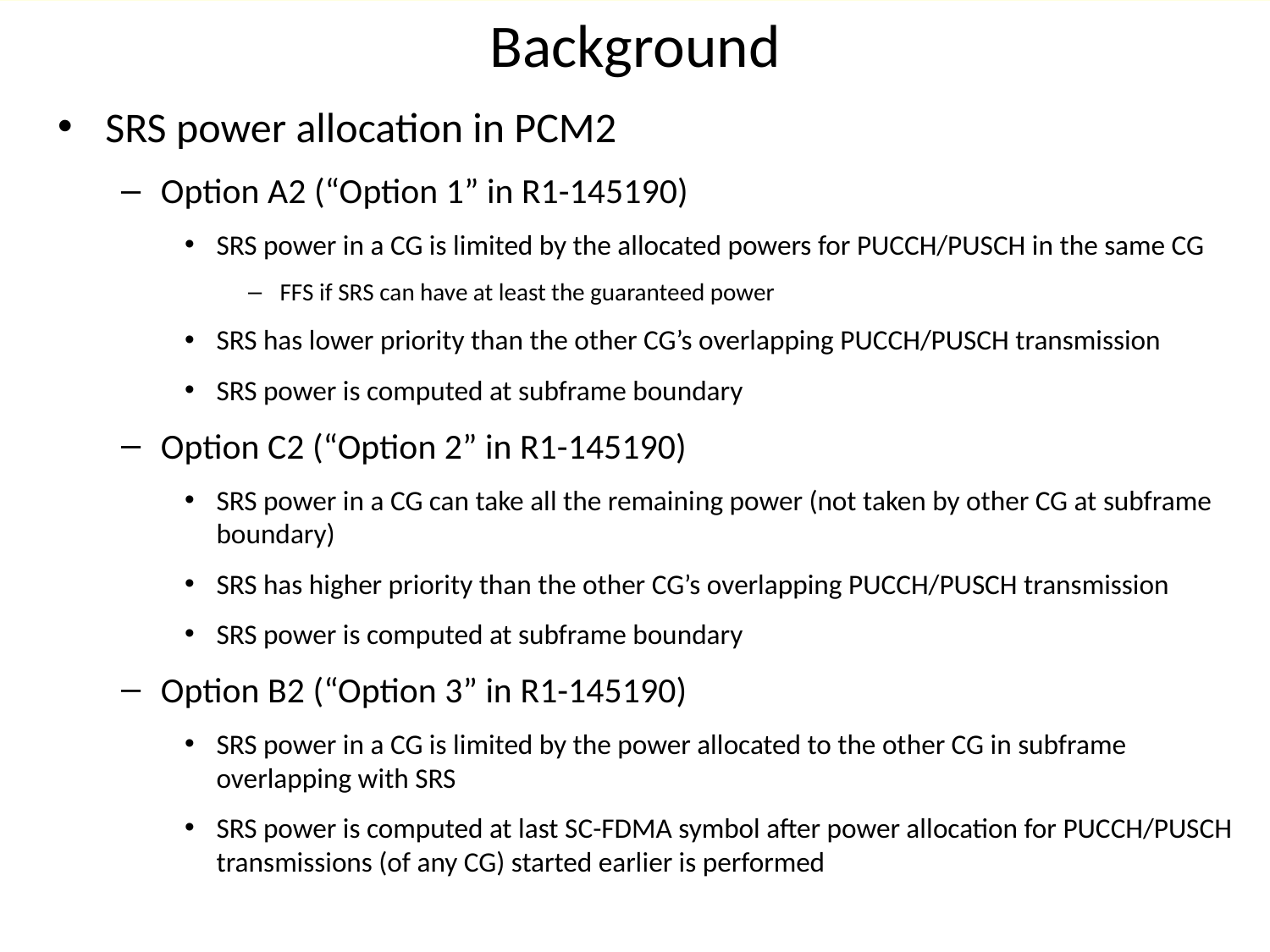

# Background

SRS power allocation in PCM2
Option A2 (“Option 1” in R1-145190)
SRS power in a CG is limited by the allocated powers for PUCCH/PUSCH in the same CG
FFS if SRS can have at least the guaranteed power
SRS has lower priority than the other CG’s overlapping PUCCH/PUSCH transmission
SRS power is computed at subframe boundary
Option C2 (“Option 2” in R1-145190)
SRS power in a CG can take all the remaining power (not taken by other CG at subframe boundary)
SRS has higher priority than the other CG’s overlapping PUCCH/PUSCH transmission
SRS power is computed at subframe boundary
Option B2 (“Option 3” in R1-145190)
SRS power in a CG is limited by the power allocated to the other CG in subframe overlapping with SRS
SRS power is computed at last SC-FDMA symbol after power allocation for PUCCH/PUSCH transmissions (of any CG) started earlier is performed